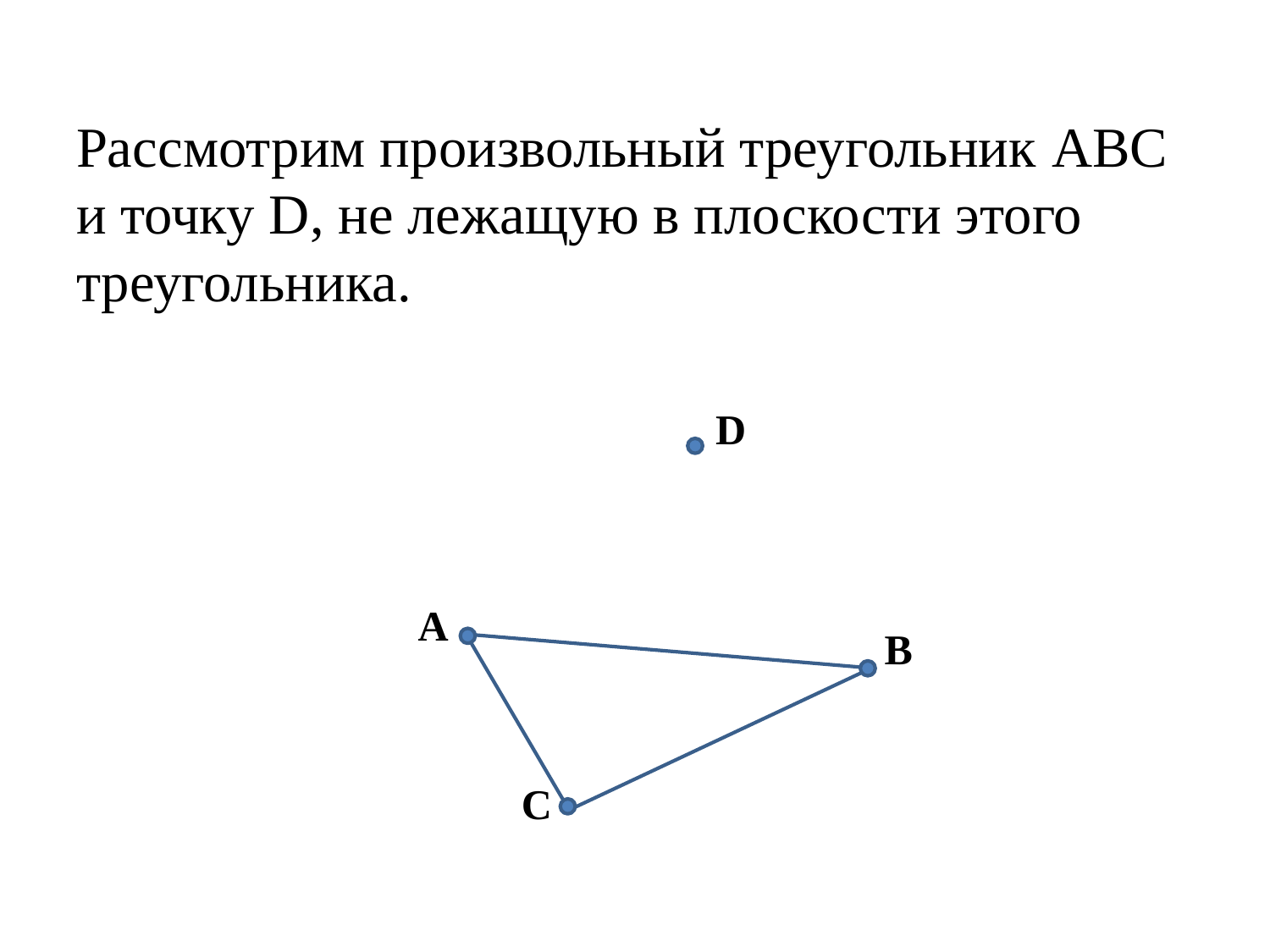

Рассмотрим произвольный треугольник ABC и точку D, не лежащую в плоскости этого треугольника.
D

A

B

C